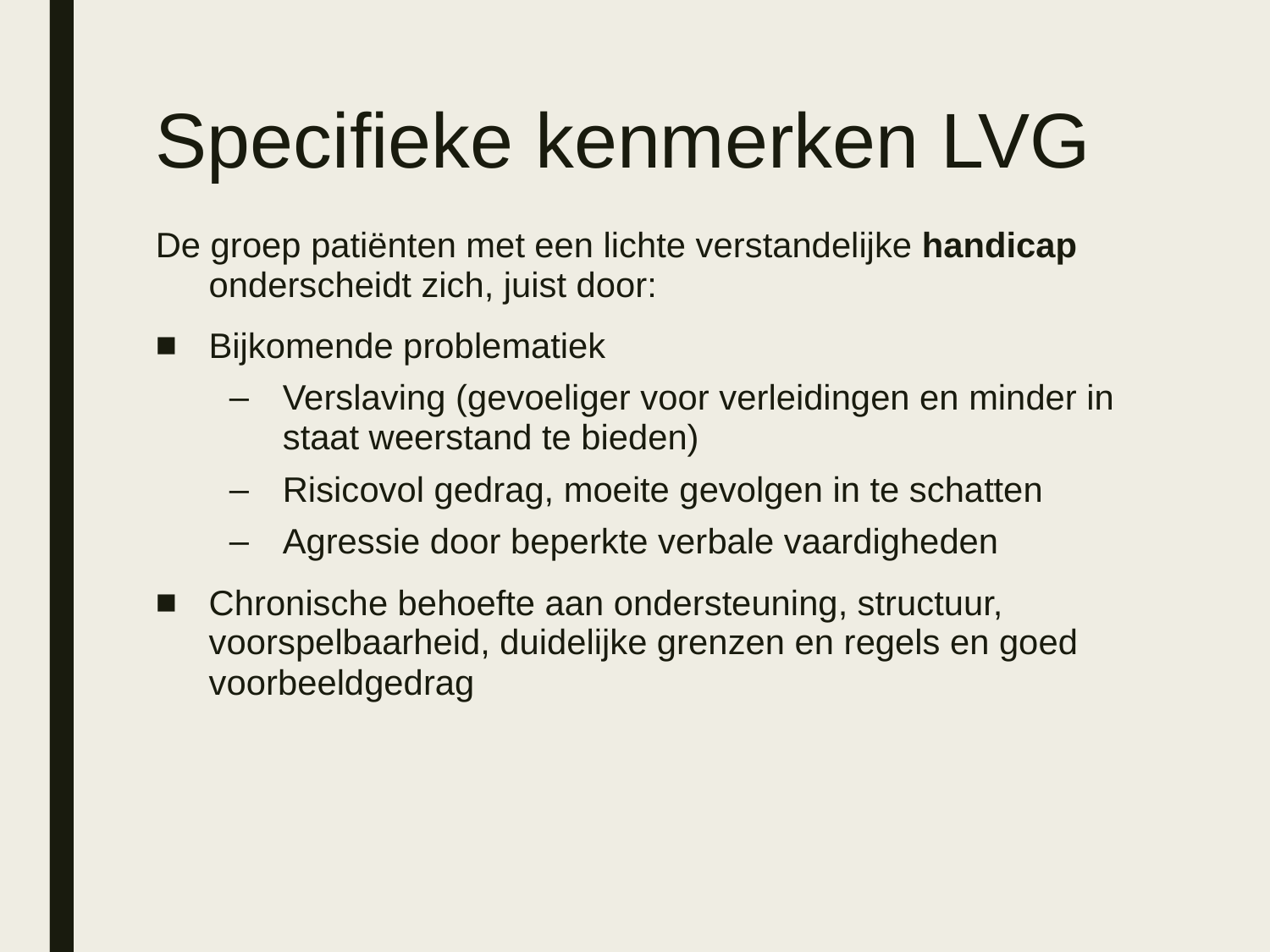

# Specifieke kenmerken LVG
De groep patiënten met een lichte verstandelijke handicap onderscheidt zich, juist door:
Bijkomende problematiek
Verslaving (gevoeliger voor verleidingen en minder in staat weerstand te bieden)
Risicovol gedrag, moeite gevolgen in te schatten
Agressie door beperkte verbale vaardigheden
Chronische behoefte aan ondersteuning, structuur, voorspelbaarheid, duidelijke grenzen en regels en goed voorbeeldgedrag